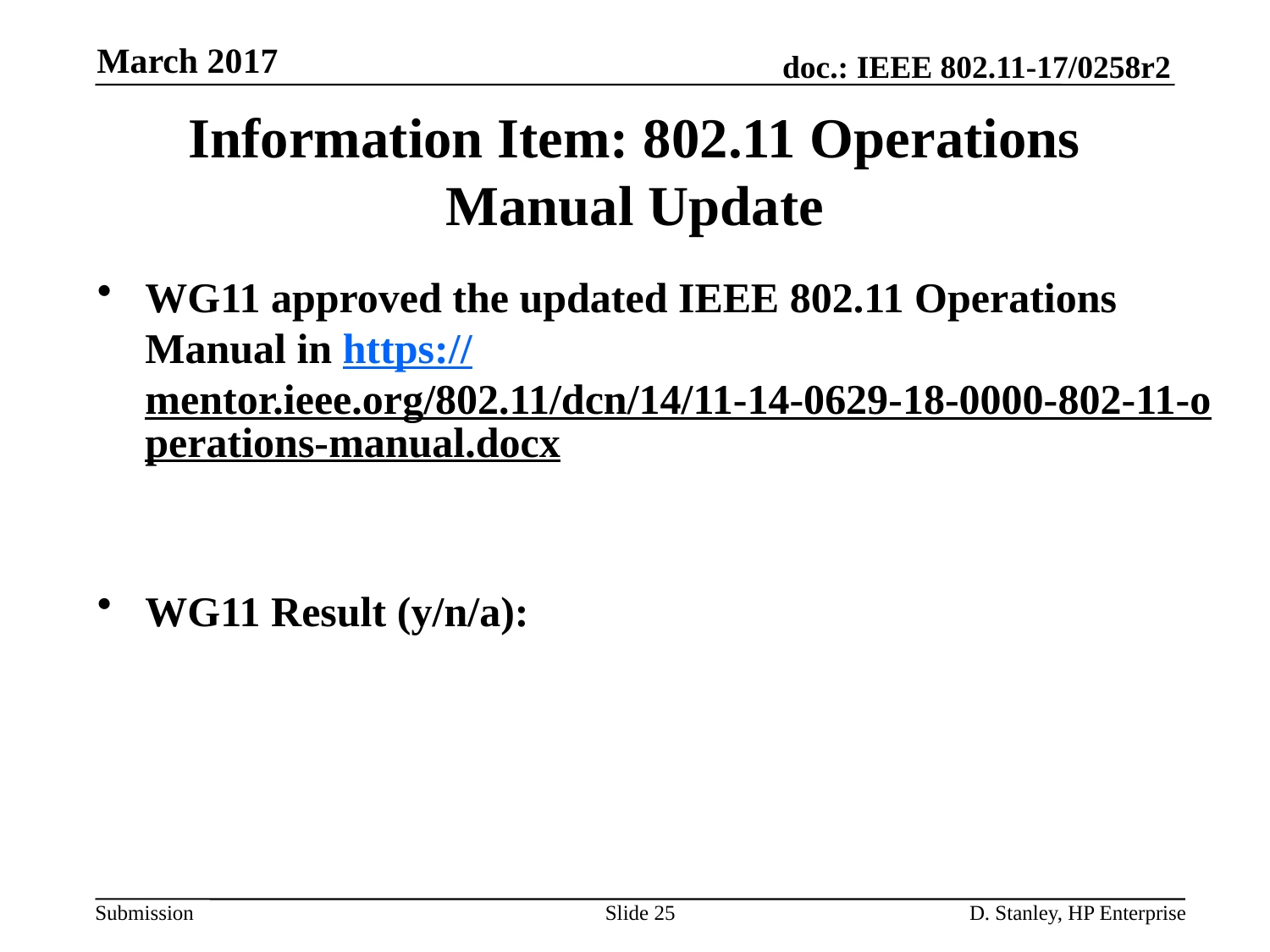

March 2017
# Information Item: 802.11 Operations Manual Update
WG11 approved the updated IEEE 802.11 Operations Manual in https://mentor.ieee.org/802.11/dcn/14/11-14-0629-18-0000-802-11-operations-manual.docx

WG11 Result (y/n/a):

Slide 25
D. Stanley, HP Enterprise